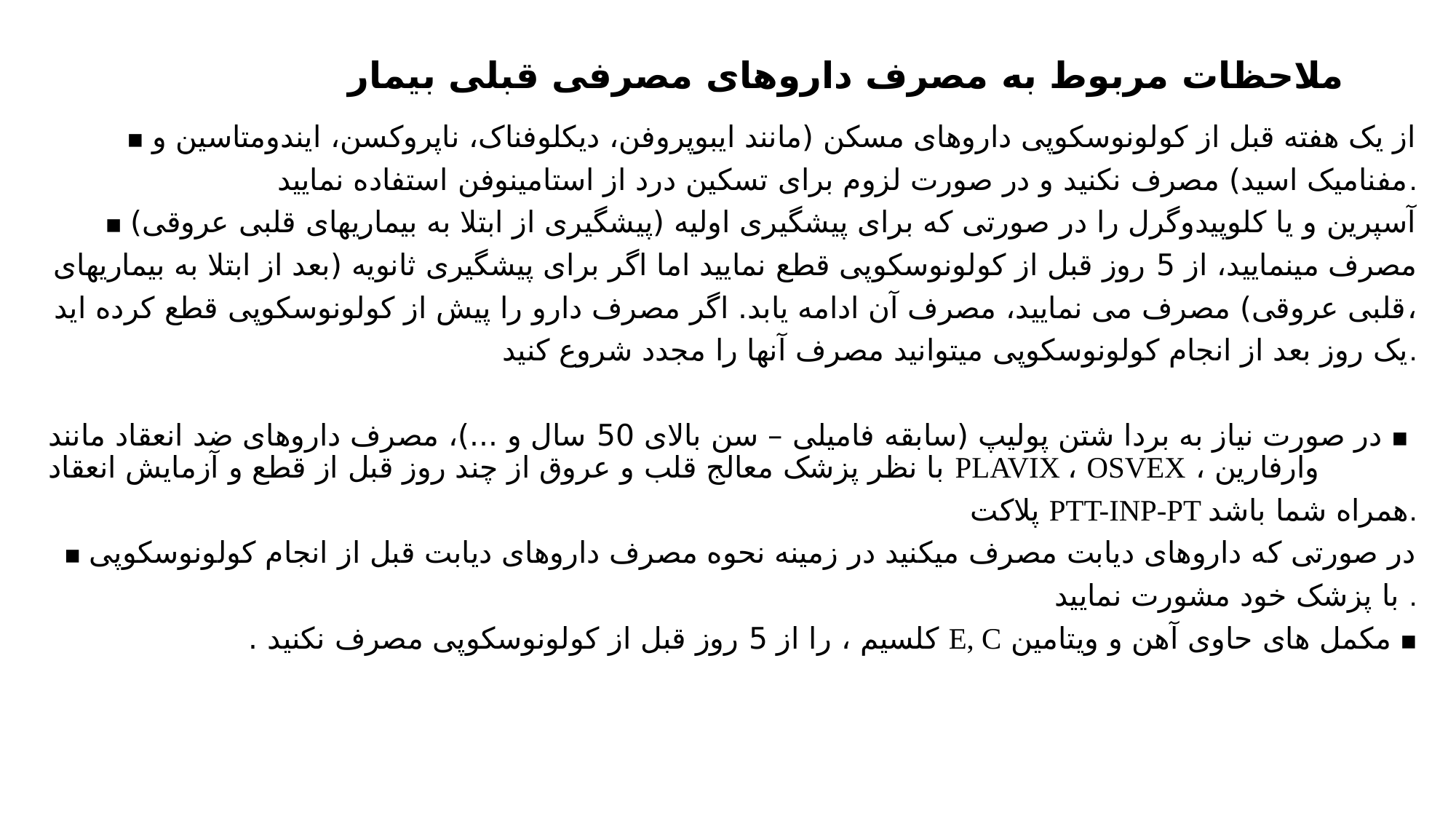

# ملاحظات مربوط به مصرف داروهای مصرفی قبلی بیمار
▪ از یک هفته قبل از کولونوسکوپی داروهای مسکن (مانند ایبوپروفن، دیکلوفناک، ناپروکسن، ایندومتاسین و
مفنامیک اسید) مصرف نکنید و در صورت لزوم برای تسکین درد از استامینوفن استفاده نمایید.
▪ آسپرین و یا کلوپیدوگرل را در صورتی که برای پیشگیری اولیه (پیشگیری از ابتلا به بیماریهای قلبی عروقی)
مصرف مینمایید، از 5 روز قبل از کولونوسکوپی قطع نمایید اما اگر برای پیشگیری ثانویه (بعد از ابتلا به بیماریهای
قلبی عروقی) مصرف می نمایید، مصرف آن ادامه یابد. اگر مصرف دارو را پیش از کولونوسکوپی قطع کرده اید،
یک روز بعد از انجام کولونوسکوپی میتوانید مصرف آنها را مجدد شروع کنید.

▪ در صورت نیاز به بردا شتن پولیپ (سابقه فامیلی – سن بالای 50 سال و ...)، مصرف داروهای ضد انعقاد مانند وارفارین ، PLAVIX ، OSVEX با نظر پزشک معالج قلب و عروق از چند روز قبل از قطع و آزمایش انعقاد
پلاکت PTT-INP-PT همراه شما باشد.
▪ در صورتی که داروهای دیابت مصرف میکنید در زمینه نحوه مصرف داروهای دیابت قبل از انجام کولونوسکوپی
با پزشک خود مشورت نمایید .
▪ مکمل های حاوی آهن و ویتامین E, C کلسیم ، را از 5 روز قبل از کولونوسکوپی مصرف نکنید .